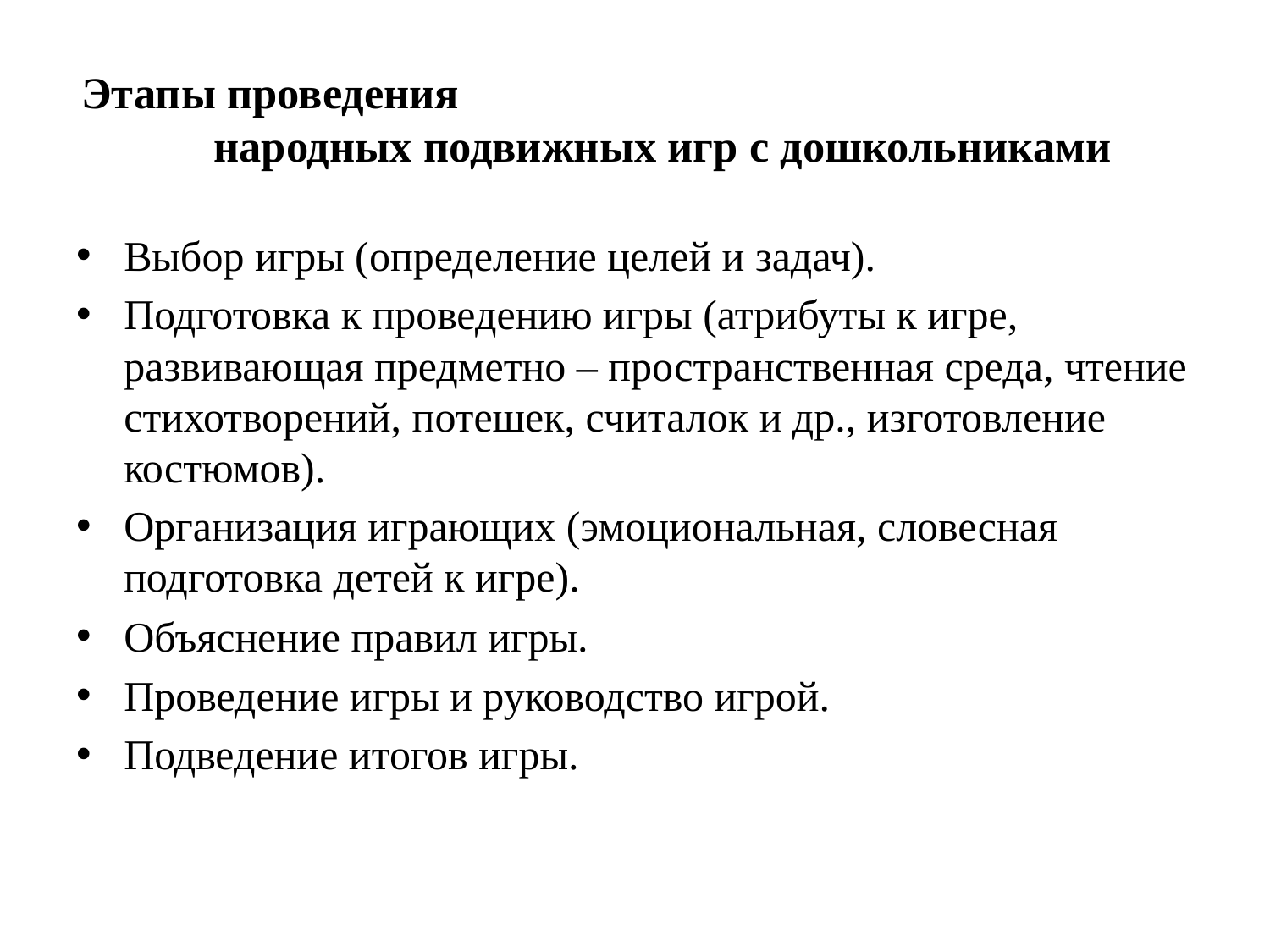

# Этапы проведения                                                                       народных подвижных игр с дошкольниками
Выбор игры (определение целей и задач).
Подготовка к проведению игры (атрибуты к игре, развивающая предметно – пространственная среда, чтение стихотворений, потешек, считалок и др., изготовление костюмов).
Организация играющих (эмоциональная, словесная подготовка детей к игре).
Объяснение правил игры.
Проведение игры и руководство игрой.
Подведение итогов игры.